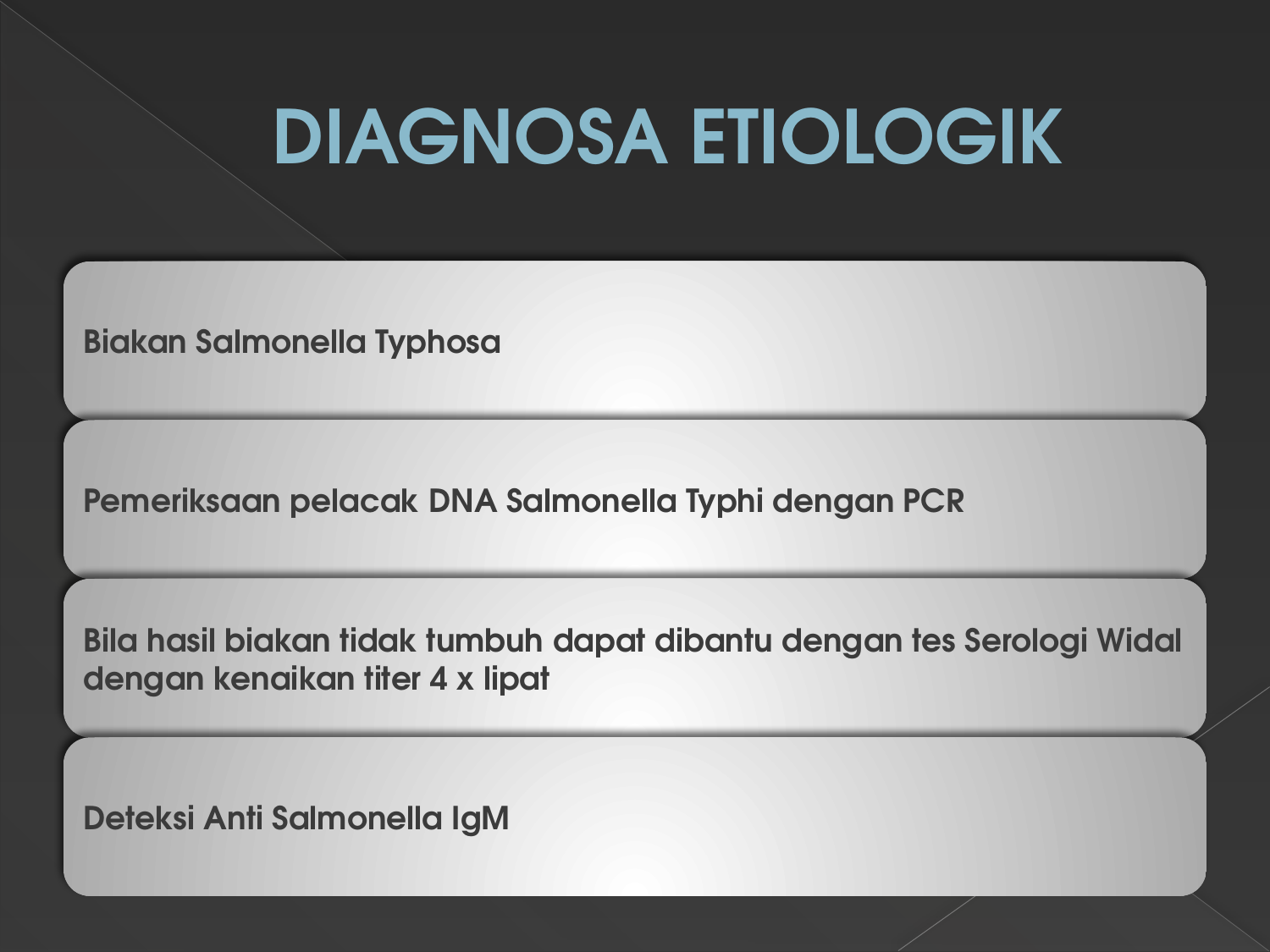

# DIAGNOSA ETIOLOGIK
Biakan Salmonella Typhosa
Pemeriksaan pelacak DNA Salmonella Typhi dengan PCR
Bila hasil biakan tidak tumbuh dapat dibantu dengan tes Serologi Widal dengan kenaikan titer 4 x lipat
Deteksi Anti Salmonella IgM